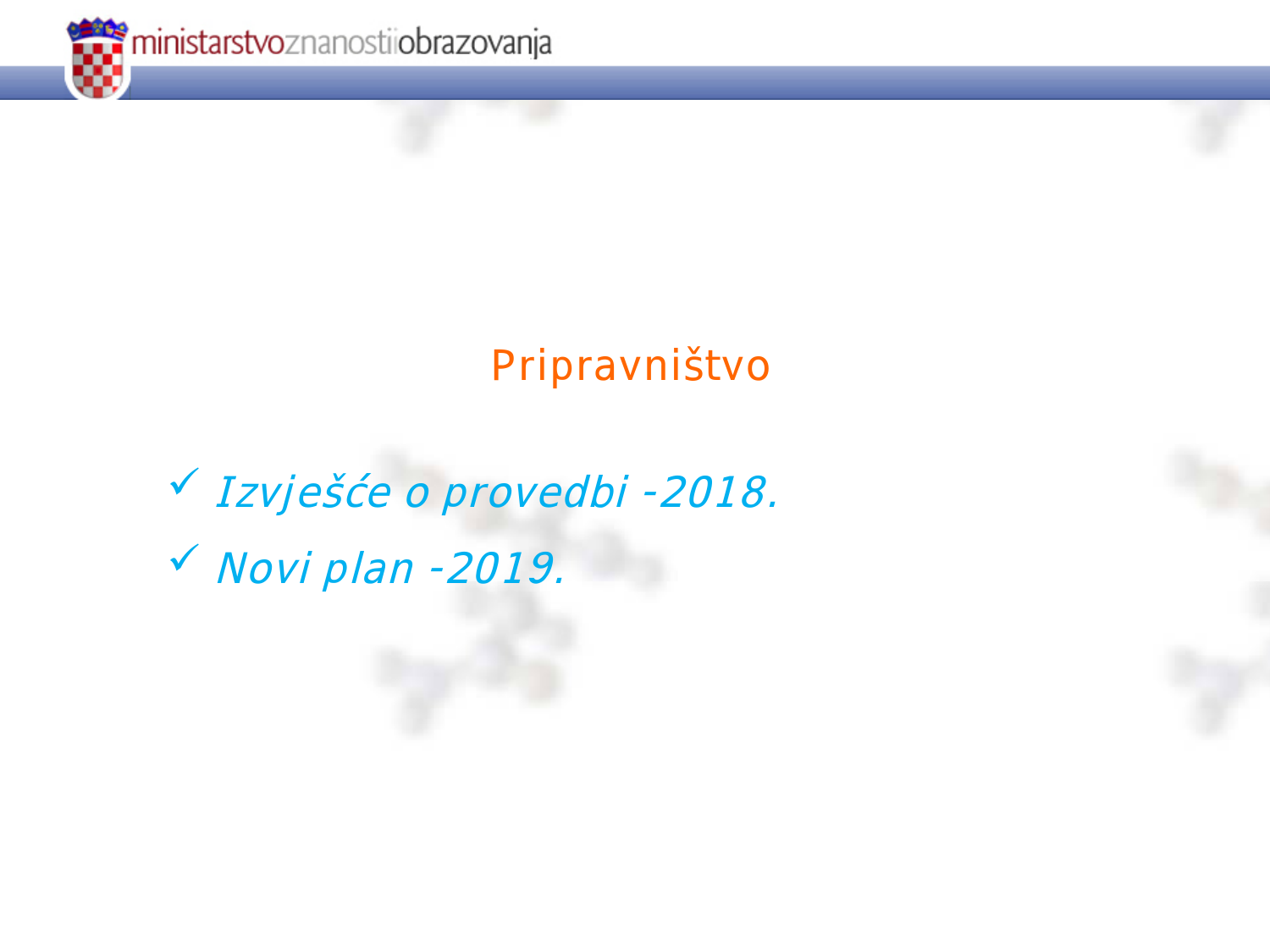

Pripravništvo

Izvješće o provedbi -2018.
Novi plan -2019.